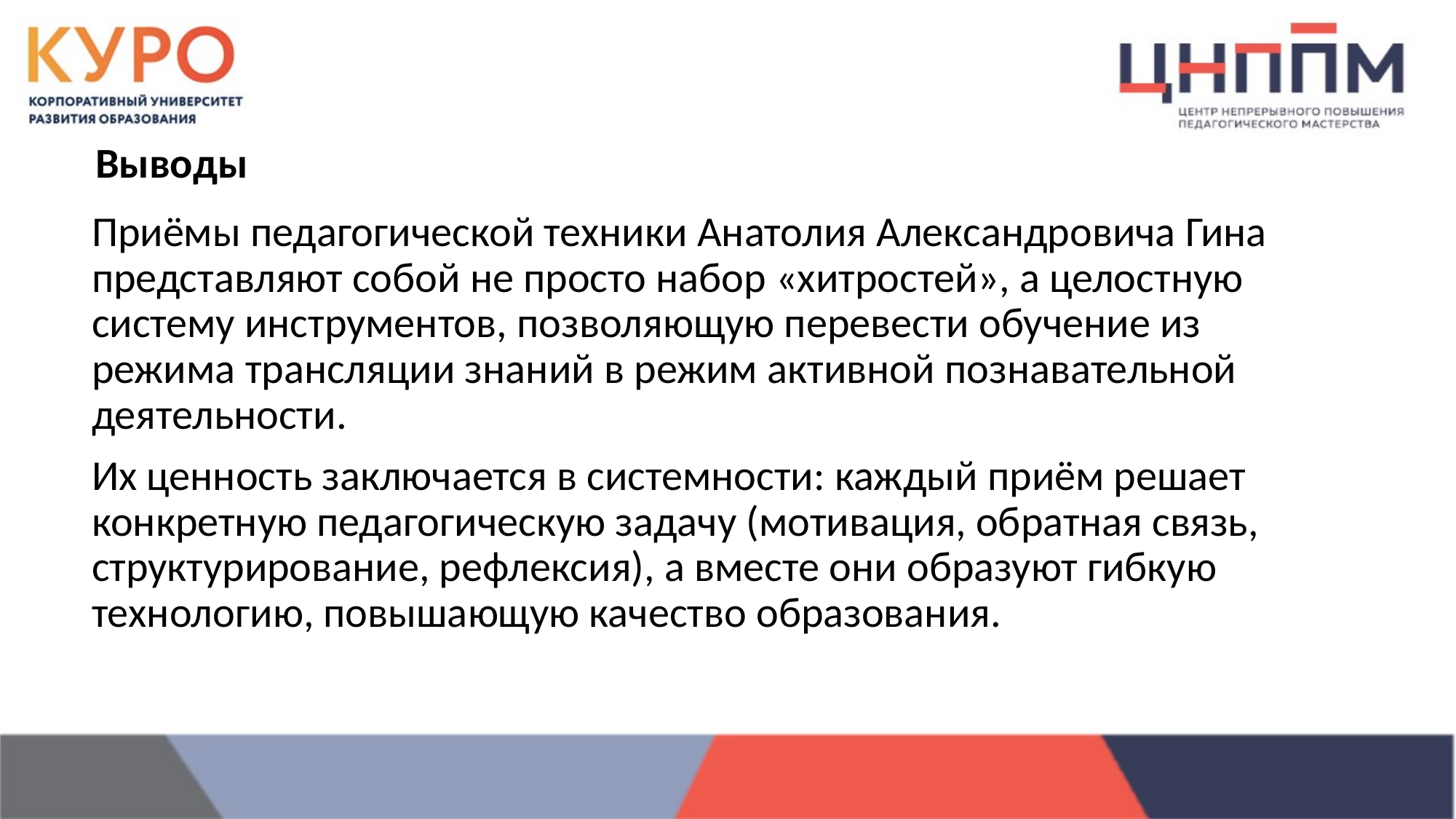

# Выводы
Приёмы педагогической техники Анатолия Александровича Гина представляют собой не просто набор «хитростей», а целостную систему инструментов, позволяющую перевести обучение из режима трансляции знаний в режим активной познавательной деятельности.
Их ценность заключается в системности: каждый приём решает конкретную педагогическую задачу (мотивация, обратная связь, структурирование, рефлексия), а вместе они образуют гибкую технологию, повышающую качество образования.